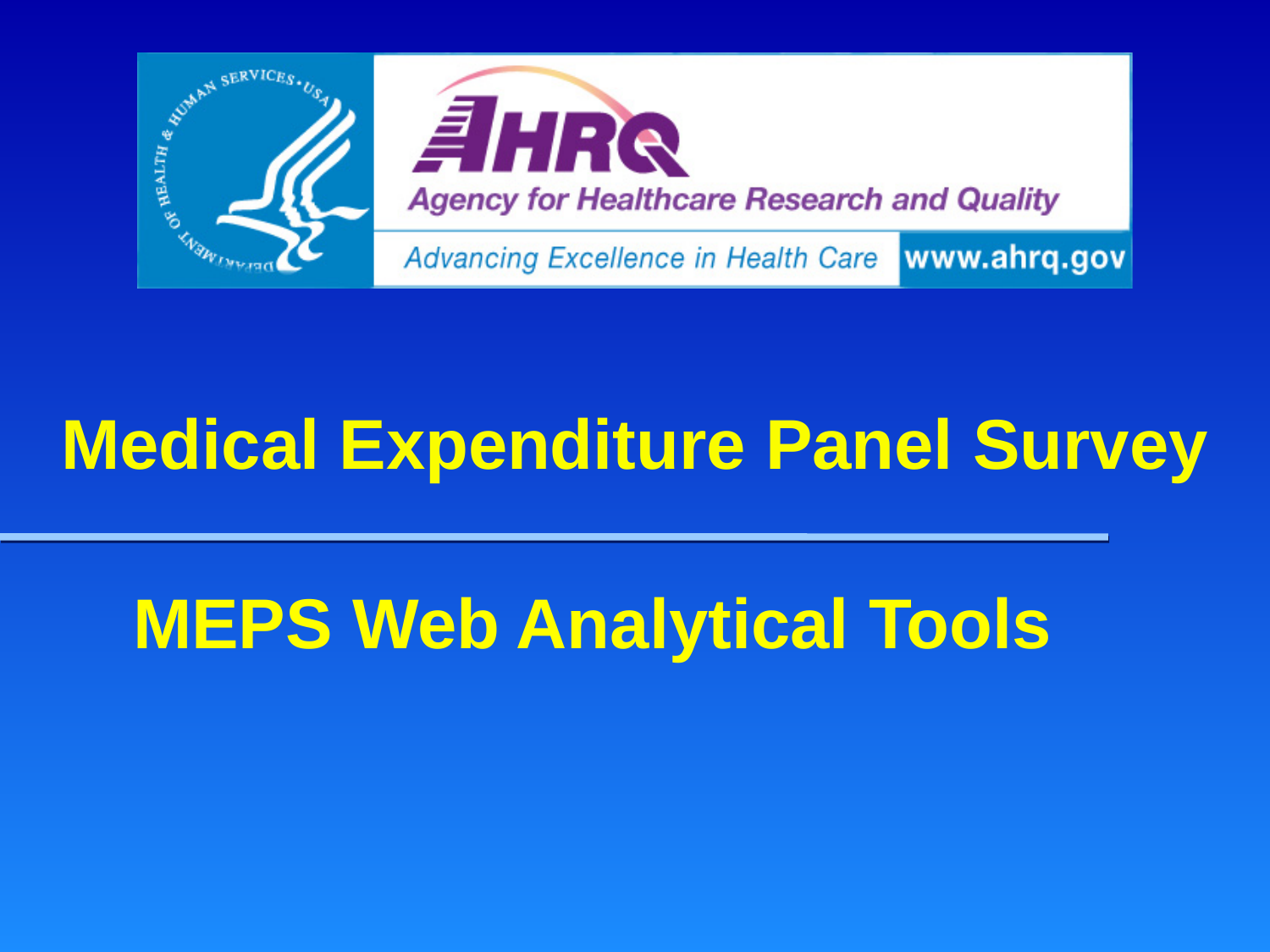

Medical Expenditure Panel Survey

MEPS Web Analytical Tools